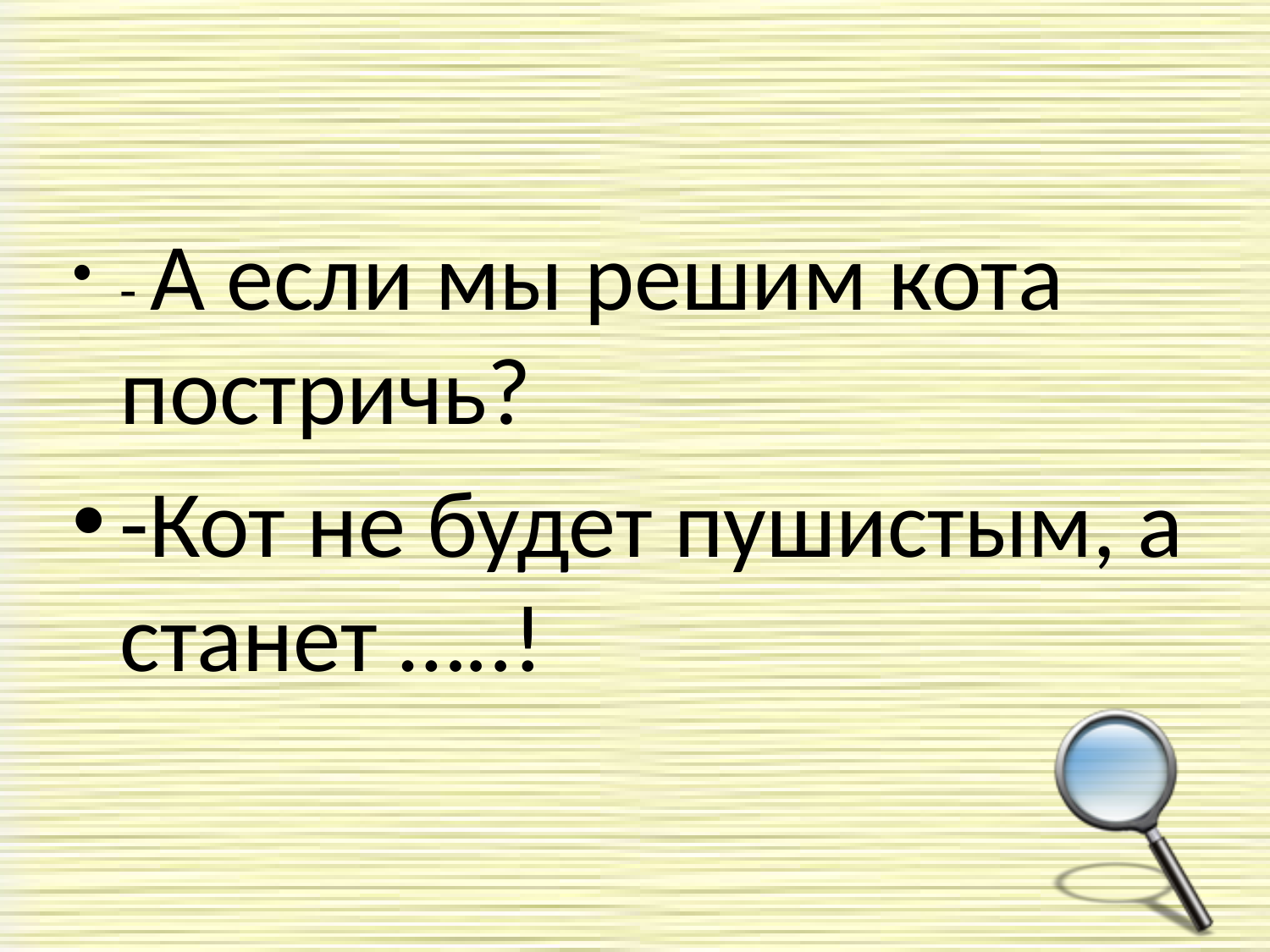

#
- А если мы решим кота постричь?
-Кот не будет пушистым, а станет …..!